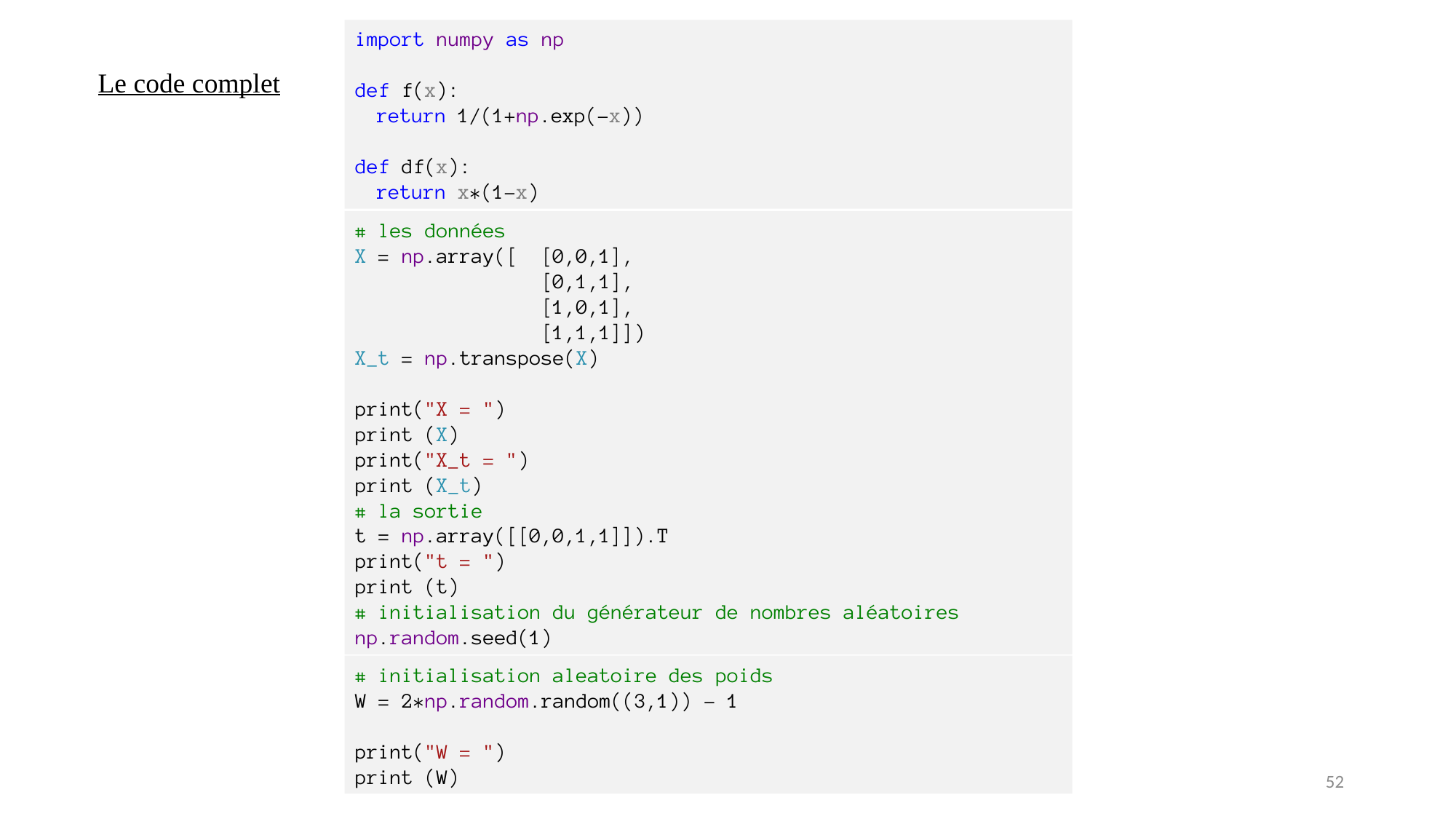

import numpy as np

def f(x):
	return 1/(1+np.exp(-x))

def df(x):
	return x*(1-x)
Le code complet
# les données
X = np.array([  [0,0,1],
                [0,1,1],
                [1,0,1],
                [1,1,1]])
X_t = np.transpose(X)

print("X = ")
print (X)
print("X_t = ")
print (X_t)
# la sortie
t = np.array([[0,0,1,1]]).T
print("t = ")
print (t)
# initialisation du générateur de nombres aléatoires
np.random.seed(1)
# initialisation aleatoire des poids
W = 2*np.random.random((3,1)) - 1

print("W = ")
print (W)
52